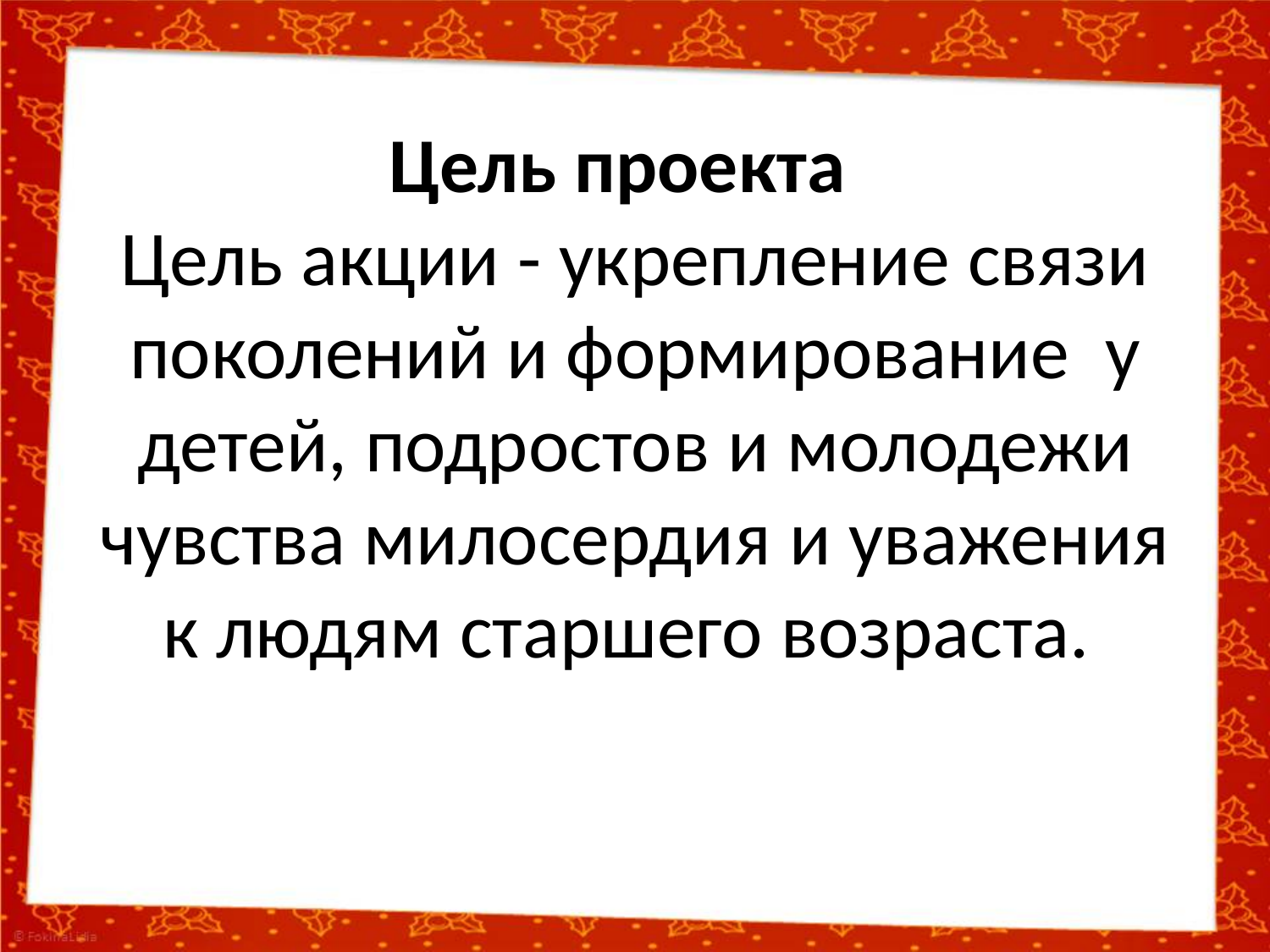

# Цель проекта Цель акции - укрепление связи поколений и формирование  у детей, подростов и молодежи чувства милосердия и уважения к людям старшего возраста.